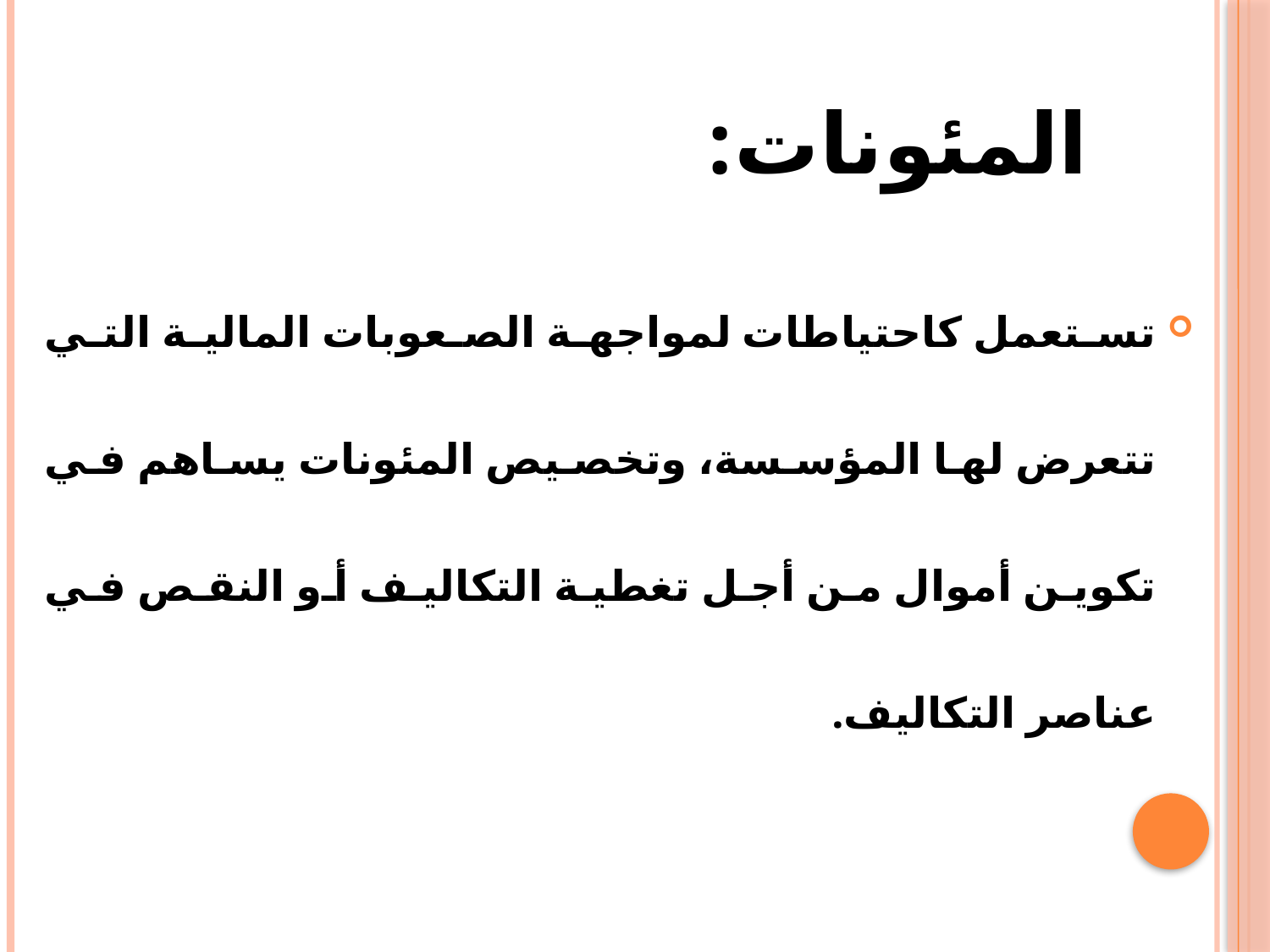

# المئونات:
تستعمل كاحتياطات لمواجهة الصعوبات المالية التي تتعرض لها المؤسسة، وتخصيص المئونات يساهم في تكوين أموال من أجل تغطية التكاليف أو النقص في عناصر التكاليف.